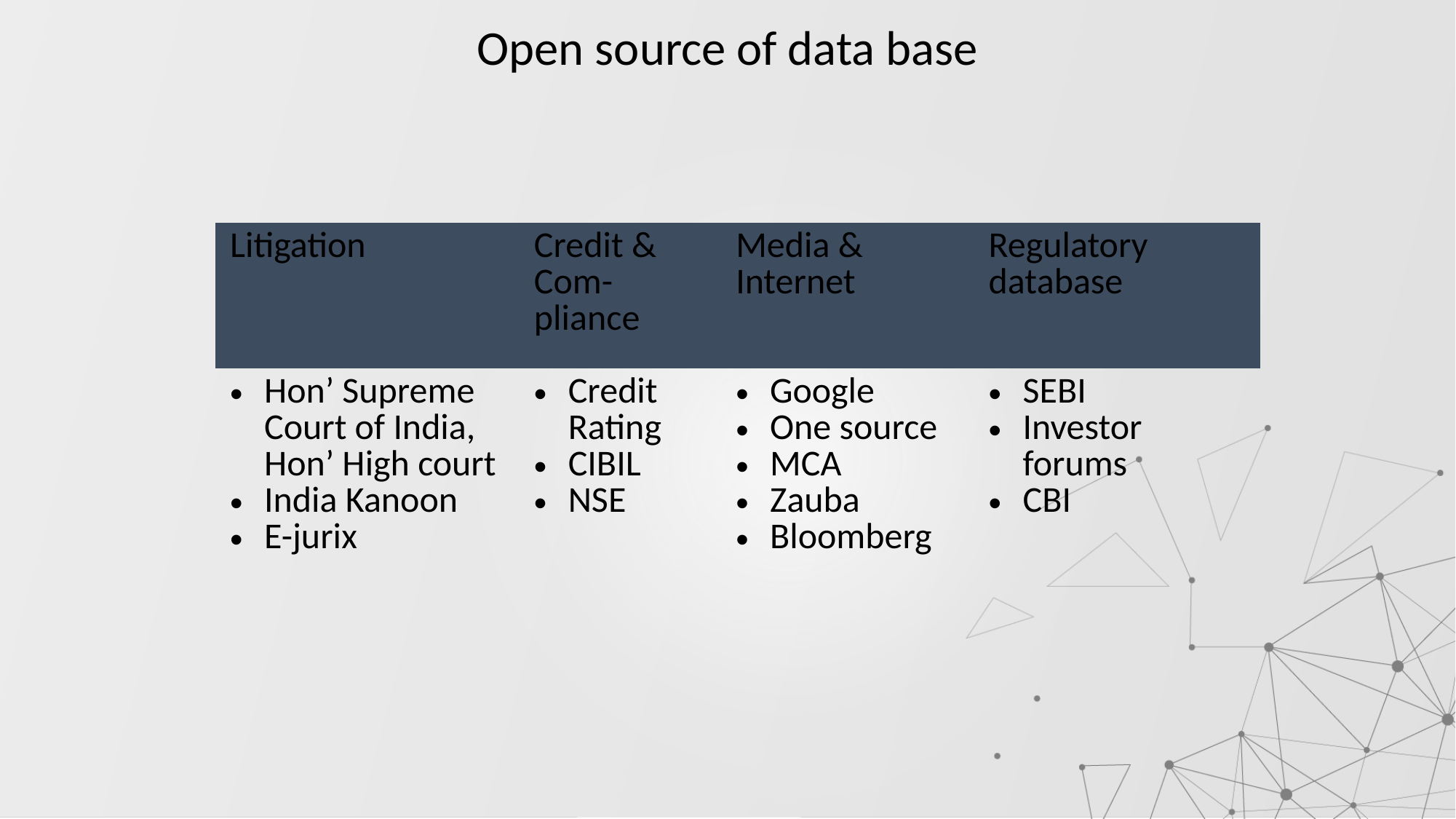

# Open source of data base

| Litigation | Credit & Com-pliance | Media & Internet | Regulatory database |
| --- | --- | --- | --- |
| Hon’ Supreme Court of India, Hon’ High court India Kanoon E-jurix | Credit Rating CIBIL NSE | Google One source MCA Zauba Bloomberg | SEBI Investor forums CBI |